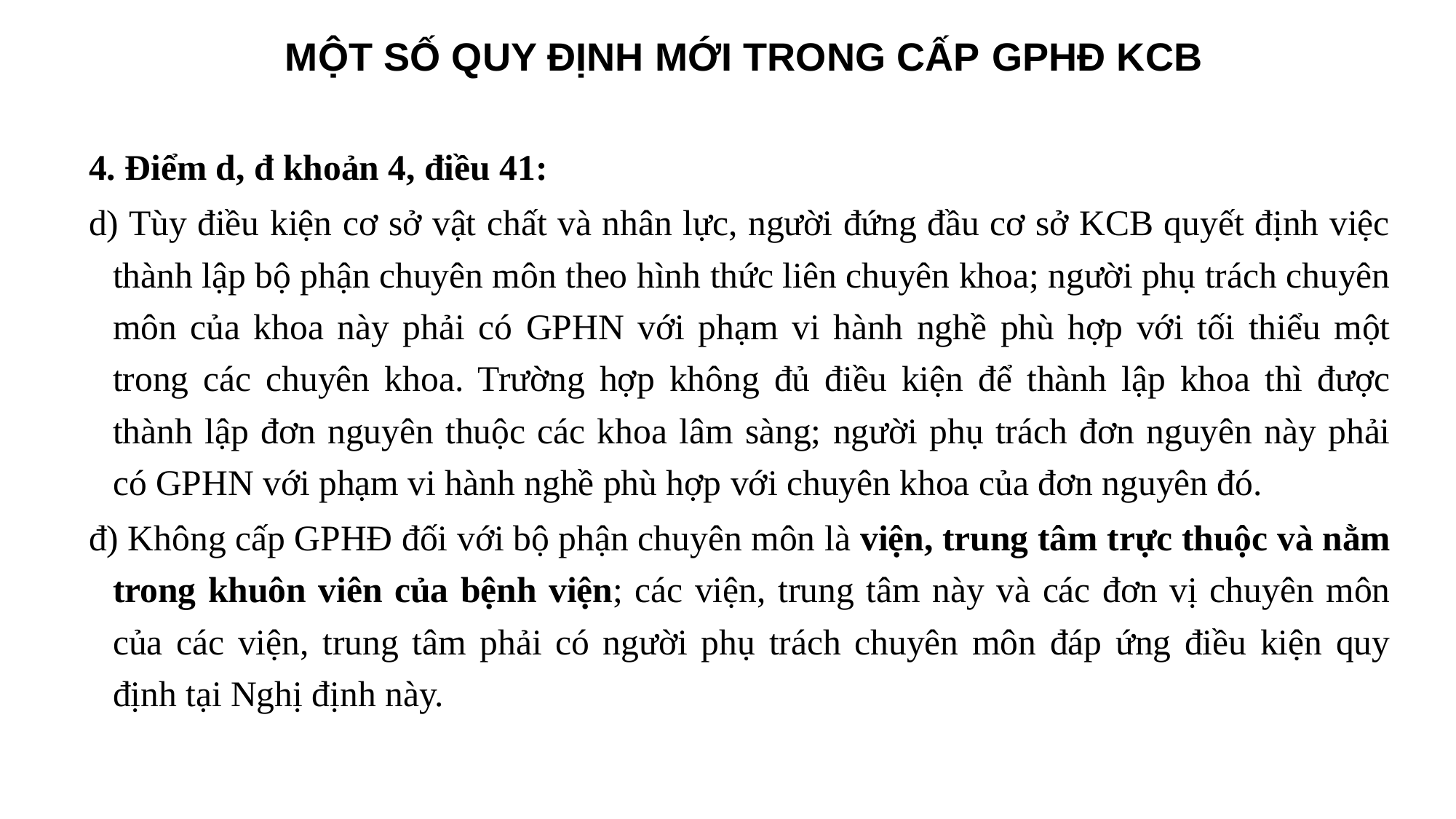

# MỘT SỐ QUY ĐỊNH MỚI TRONG CẤP GPHĐ KCB

4. Điểm d, đ khoản 4, điều 41:
d) Tùy điều kiện cơ sở vật chất và nhân lực, người đứng đầu cơ sở KCB quyết định việc thành lập bộ phận chuyên môn theo hình thức liên chuyên khoa; người phụ trách chuyên môn của khoa này phải có GPHN với phạm vi hành nghề phù hợp với tối thiểu một trong các chuyên khoa. Trường hợp không đủ điều kiện để thành lập khoa thì được thành lập đơn nguyên thuộc các khoa lâm sàng; người phụ trách đơn nguyên này phải có GPHN với phạm vi hành nghề phù hợp với chuyên khoa của đơn nguyên đó.
đ) Không cấp GPHĐ đối với bộ phận chuyên môn là viện, trung tâm trực thuộc và nằm trong khuôn viên của bệnh viện; các viện, trung tâm này và các đơn vị chuyên môn của các viện, trung tâm phải có người phụ trách chuyên môn đáp ứng điều kiện quy định tại Nghị định này.